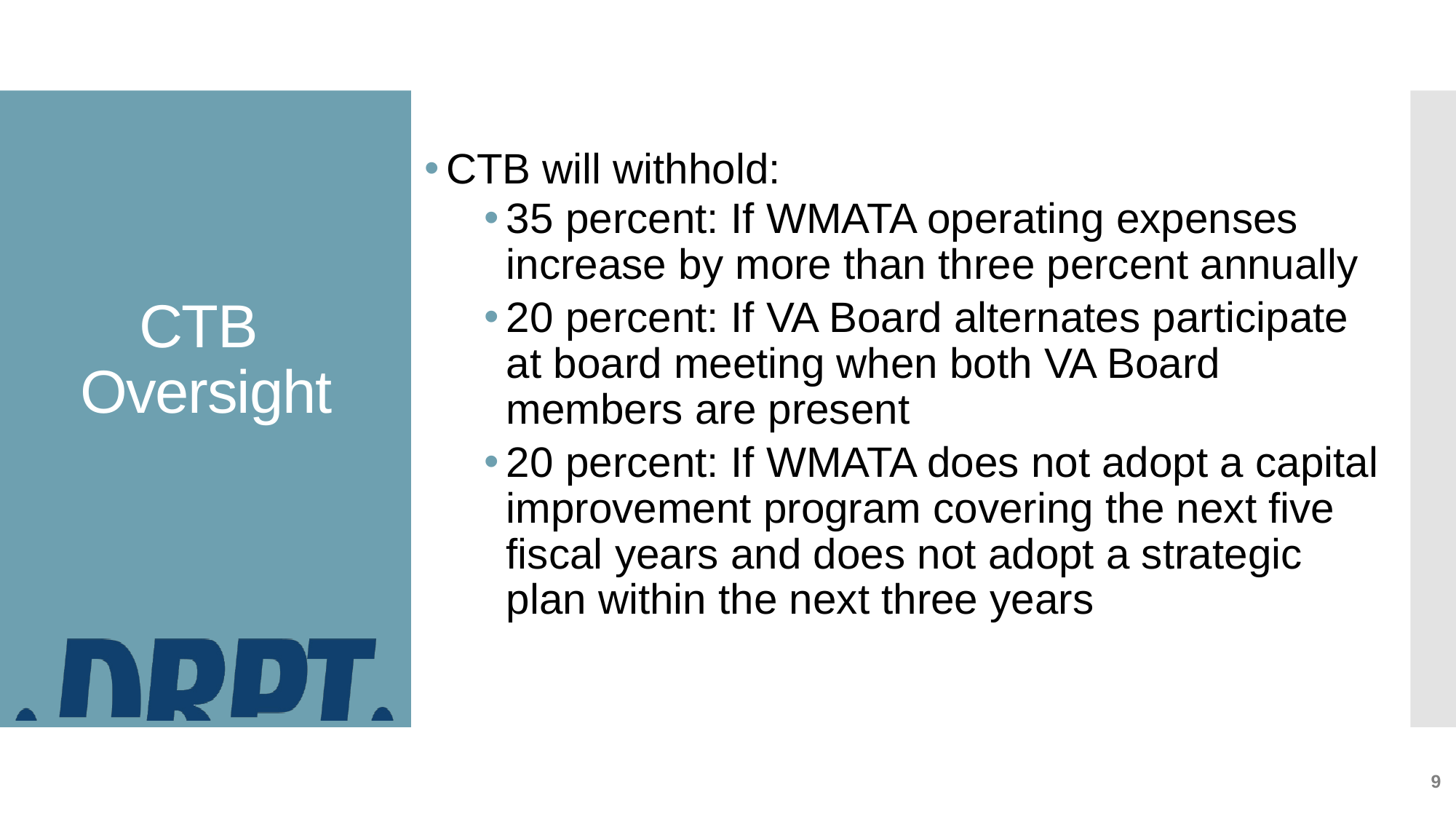

CTB will withhold:
35 percent: If WMATA operating expenses increase by more than three percent annually
20 percent: If VA Board alternates participate at board meeting when both VA Board members are present
20 percent: If WMATA does not adopt a capital improvement program covering the next five fiscal years and does not adopt a strategic plan within the next three years
# CTB  Oversight
9